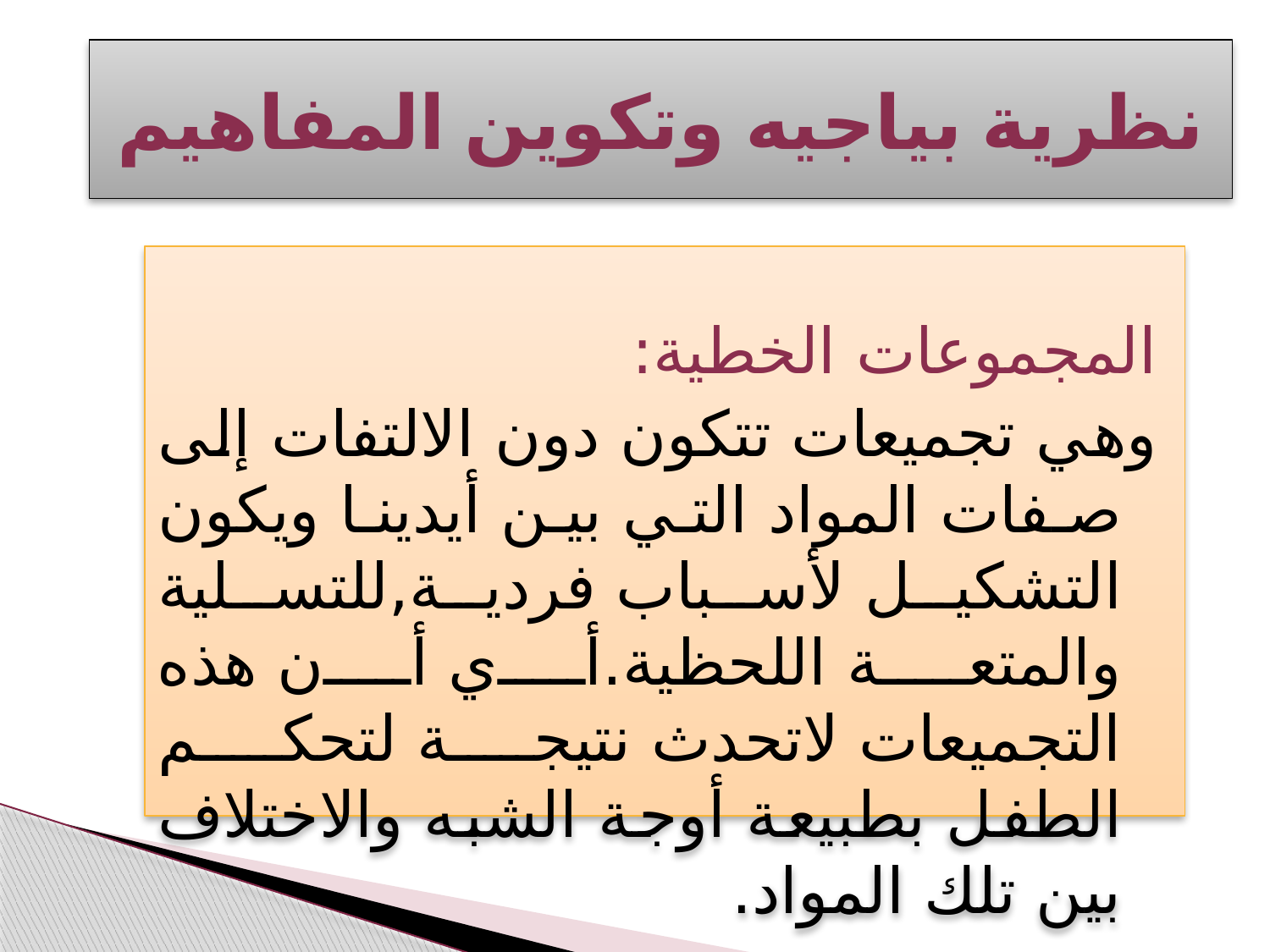

# نظرية بياجيه وتكوين المفاهيم

المجموعات الخطية:
وهي تجميعات تتكون دون الالتفات إلى صفات المواد التي بين أيدينا ويكون التشكيل لأسباب فردية,للتسلية والمتعة اللحظية.أي أن هذه التجميعات لاتحدث نتيجة لتحكم الطفل بطبيعة أوجة الشبه والاختلاف بين تلك المواد.